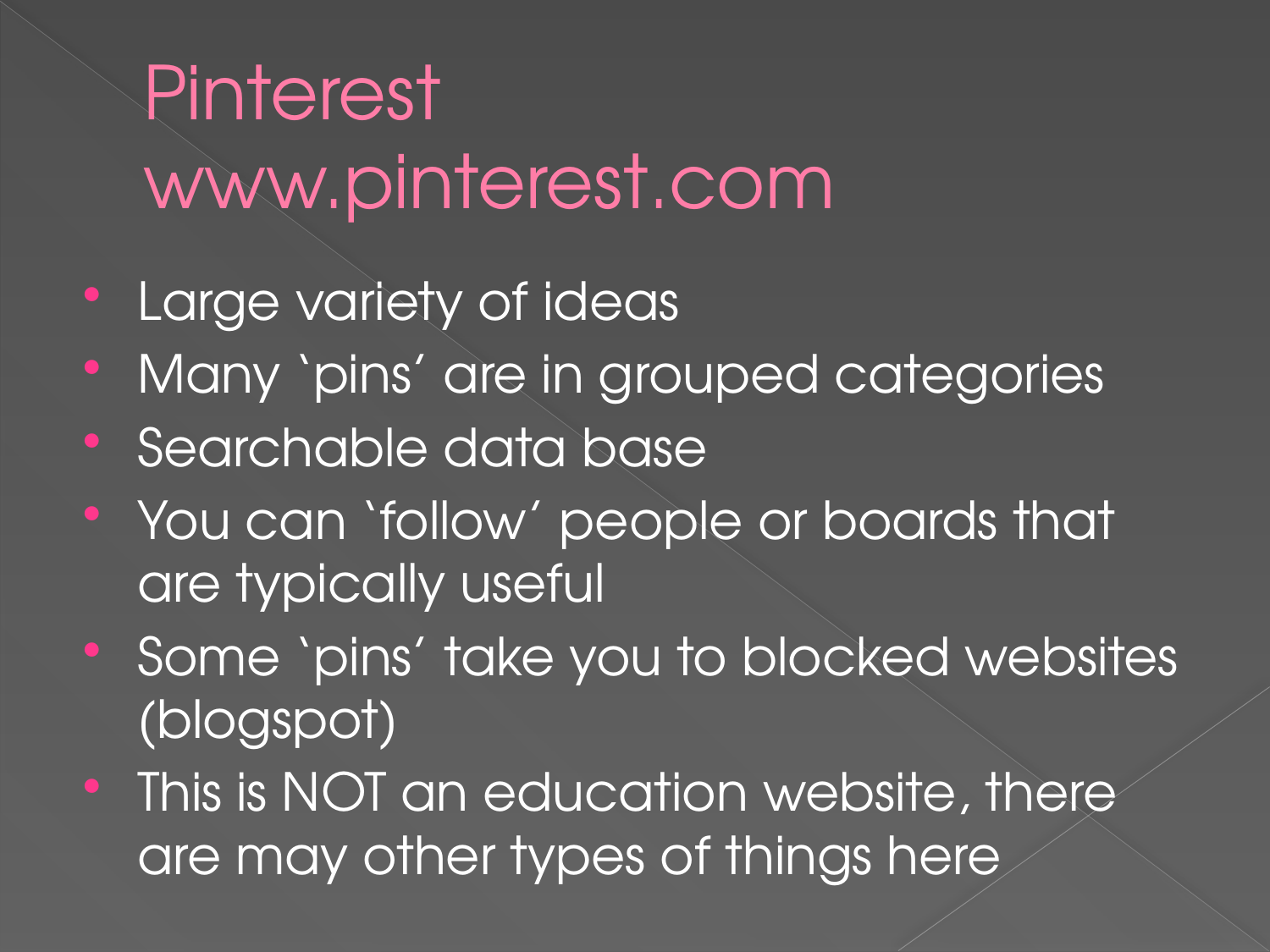

# Pinterest www.pinterest.com
Large variety of ideas
Many ‘pins’ are in grouped categories
Searchable data base
You can ‘follow’ people or boards that are typically useful
Some ‘pins’ take you to blocked websites (blogspot)
This is NOT an education website, there are may other types of things here